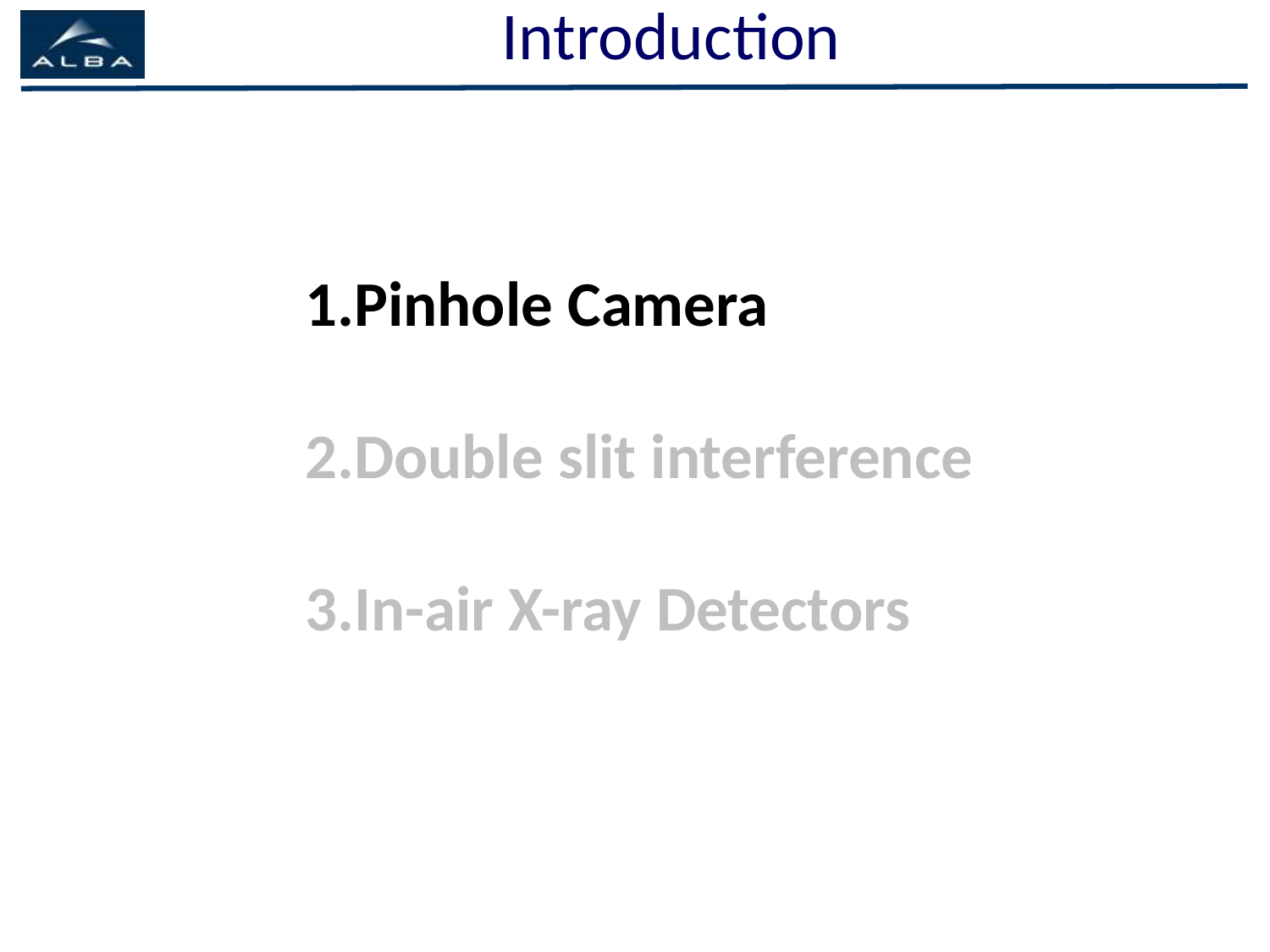

Introduction
Pinhole Camera

Double slit interference

In-air X-ray Detectors